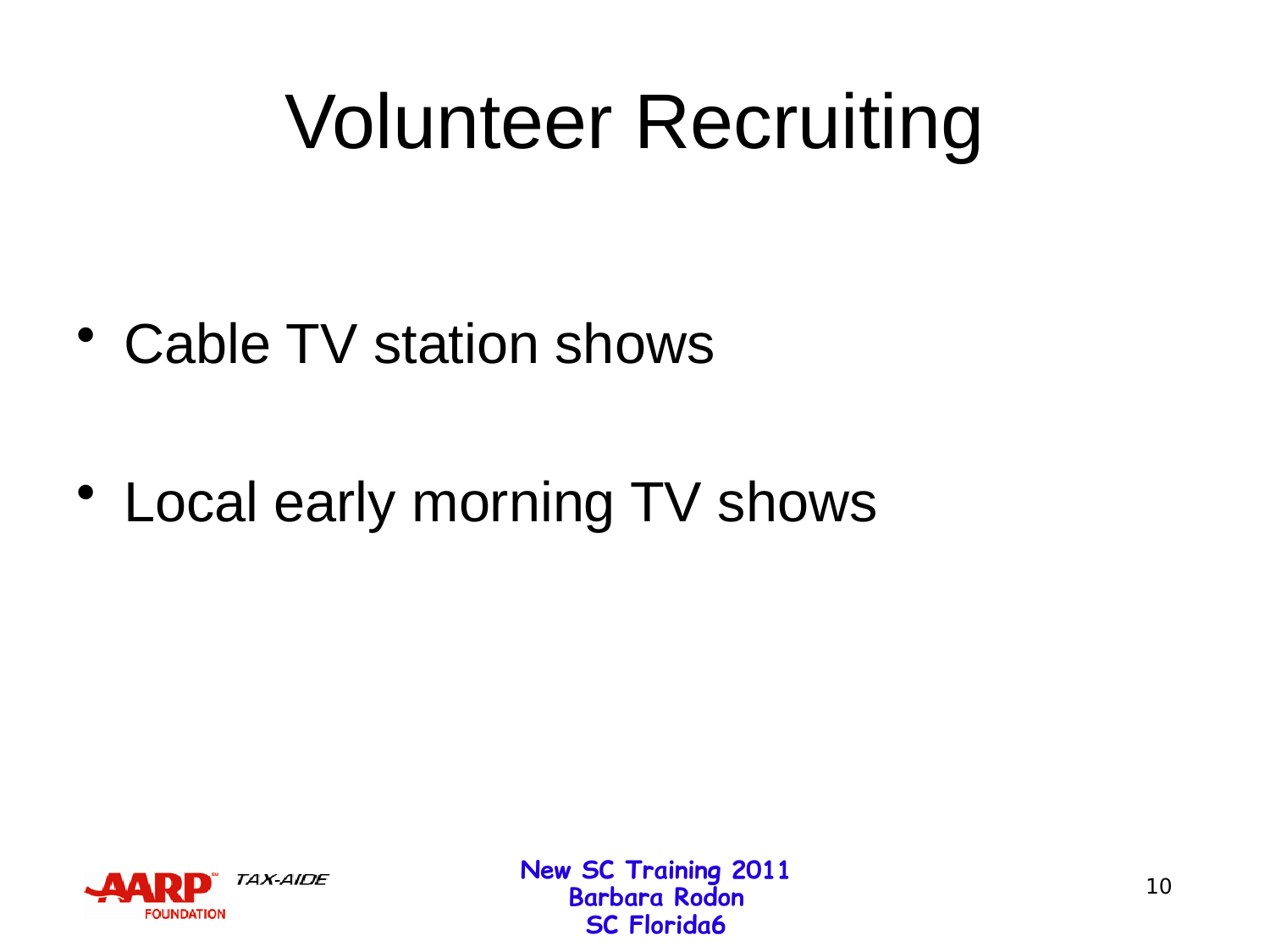

# Volunteer Recruiting

Cable TV station shows

Local early morning TV shows